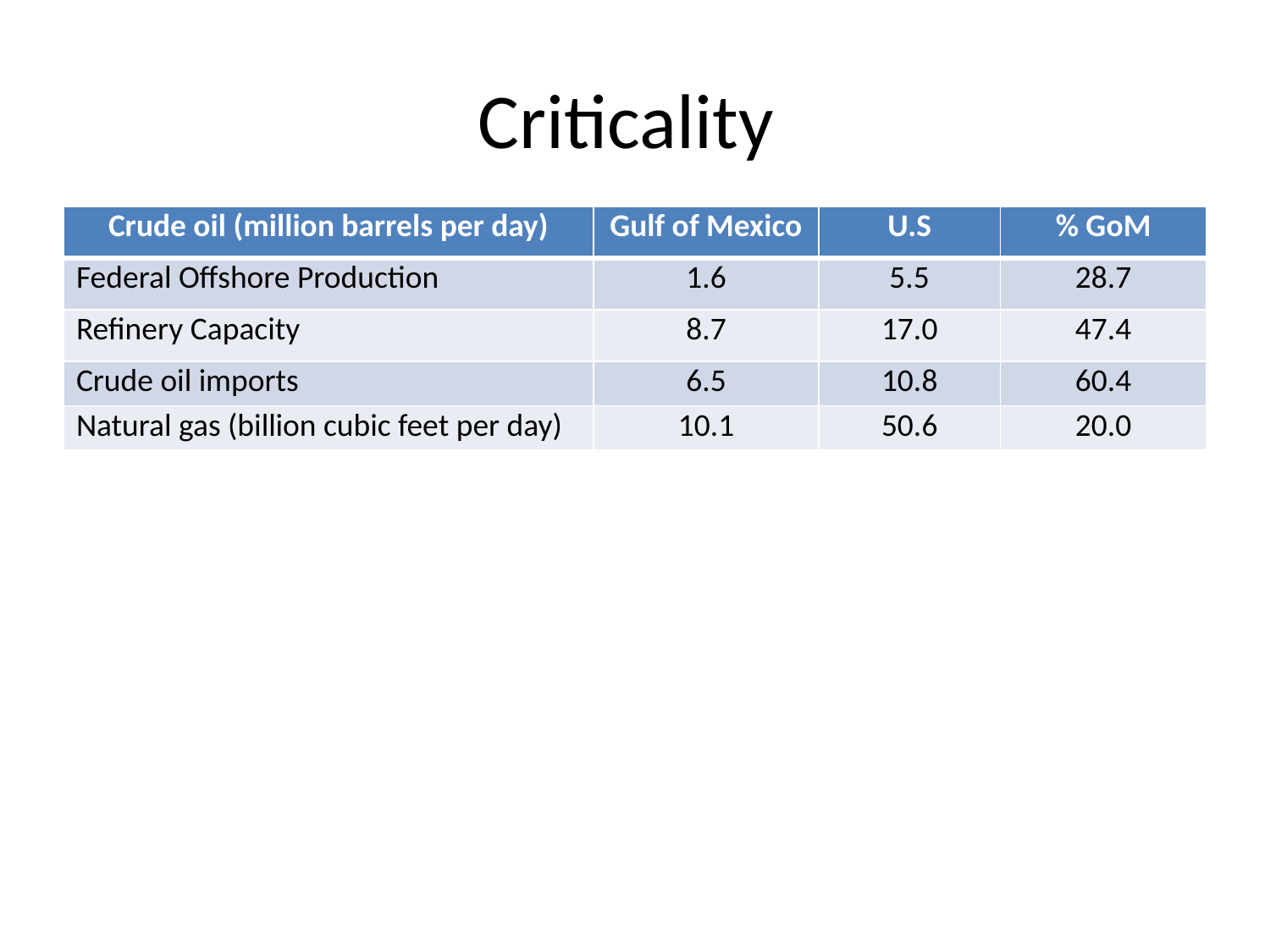

# Criticality
| Crude oil (million barrels per day) | Gulf of Mexico | U.S | % GoM |
| --- | --- | --- | --- |
| Federal Offshore Production | 1.6 | 5.5 | 28.7 |
| Refinery Capacity | 8.7 | 17.0 | 47.4 |
| Crude oil imports | 6.5 | 10.8 | 60.4 |
| Natural gas (billion cubic feet per day) | 10.1 | 50.6 | 20.0 |